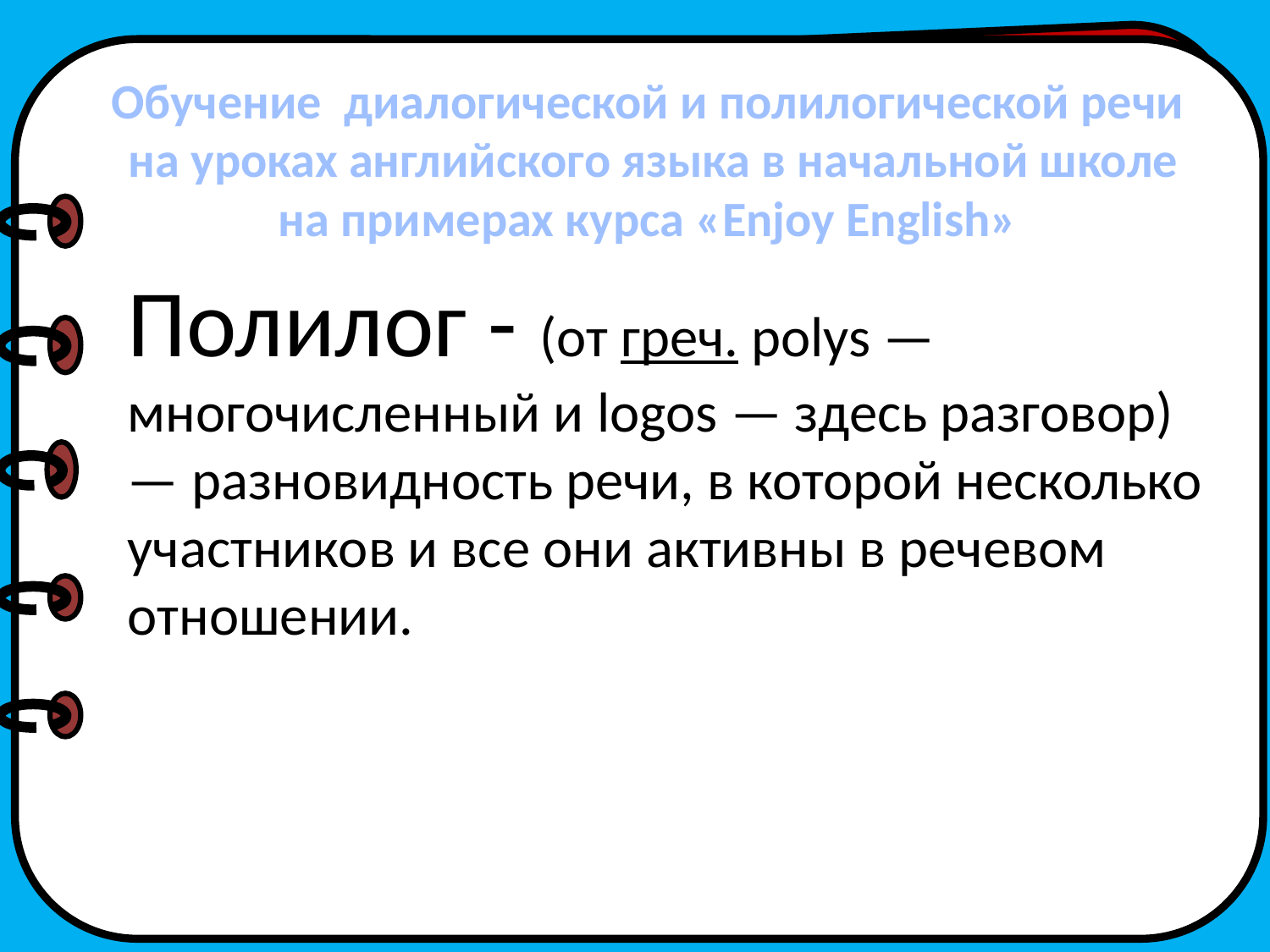

Обучение  диалогической и полилогической речи
 на уроках английского языка в начальной школе
на примерах курса «Enjoy English»

Полилог - (от греч. polys — многочисленный и logos — здесь разговор) — разновидность речи, в которой несколько участников и все они активны в речевом отношении.